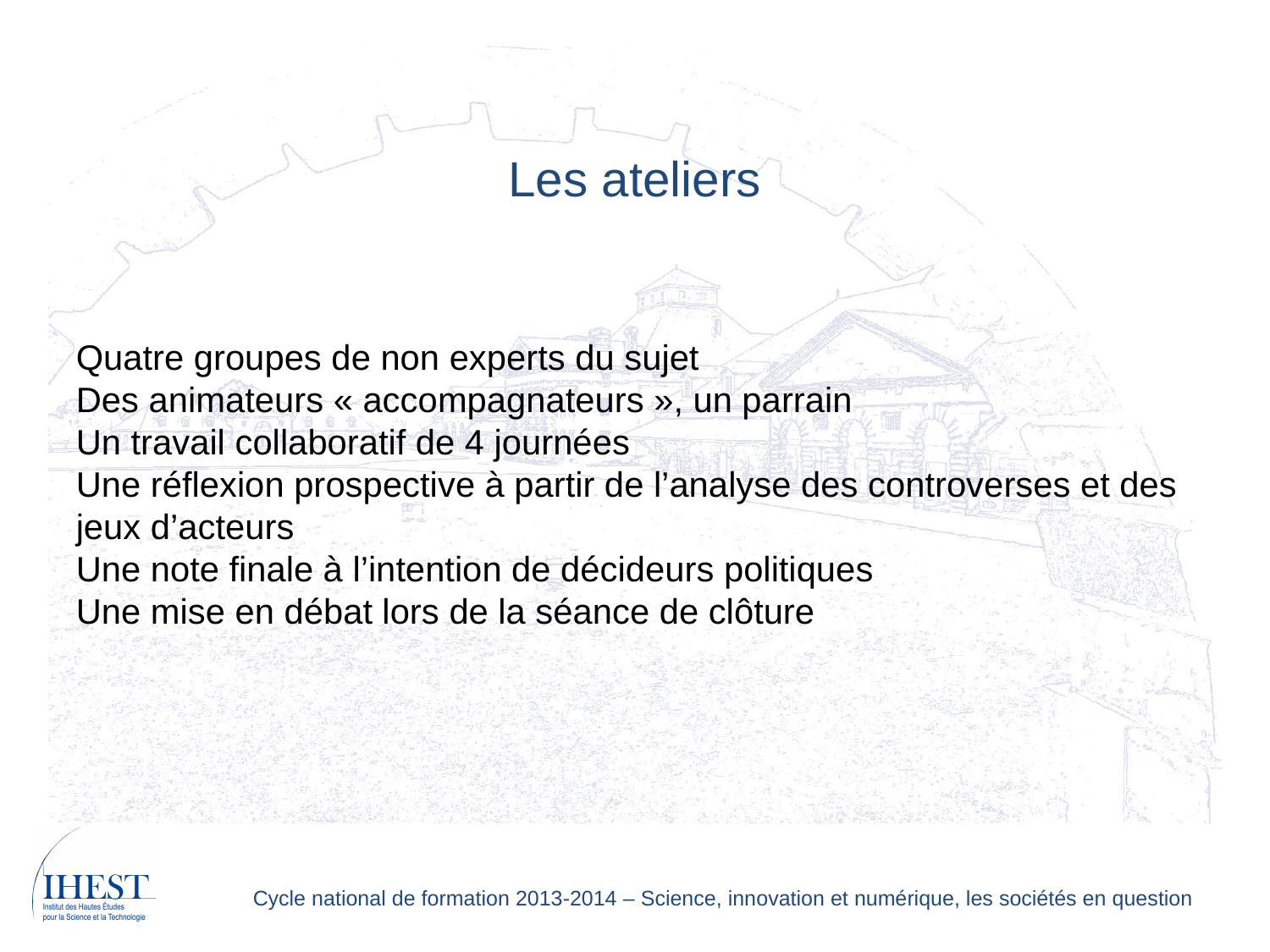

Les ateliers

Quatre groupes de non experts du sujet
Des animateurs « accompagnateurs », un parrain
Un travail collaboratif de 4 journées
Une réflexion prospective à partir de l’analyse des controverses et des jeux d’acteurs
Une note finale à l’intention de décideurs politiques
Une mise en débat lors de la séance de clôture